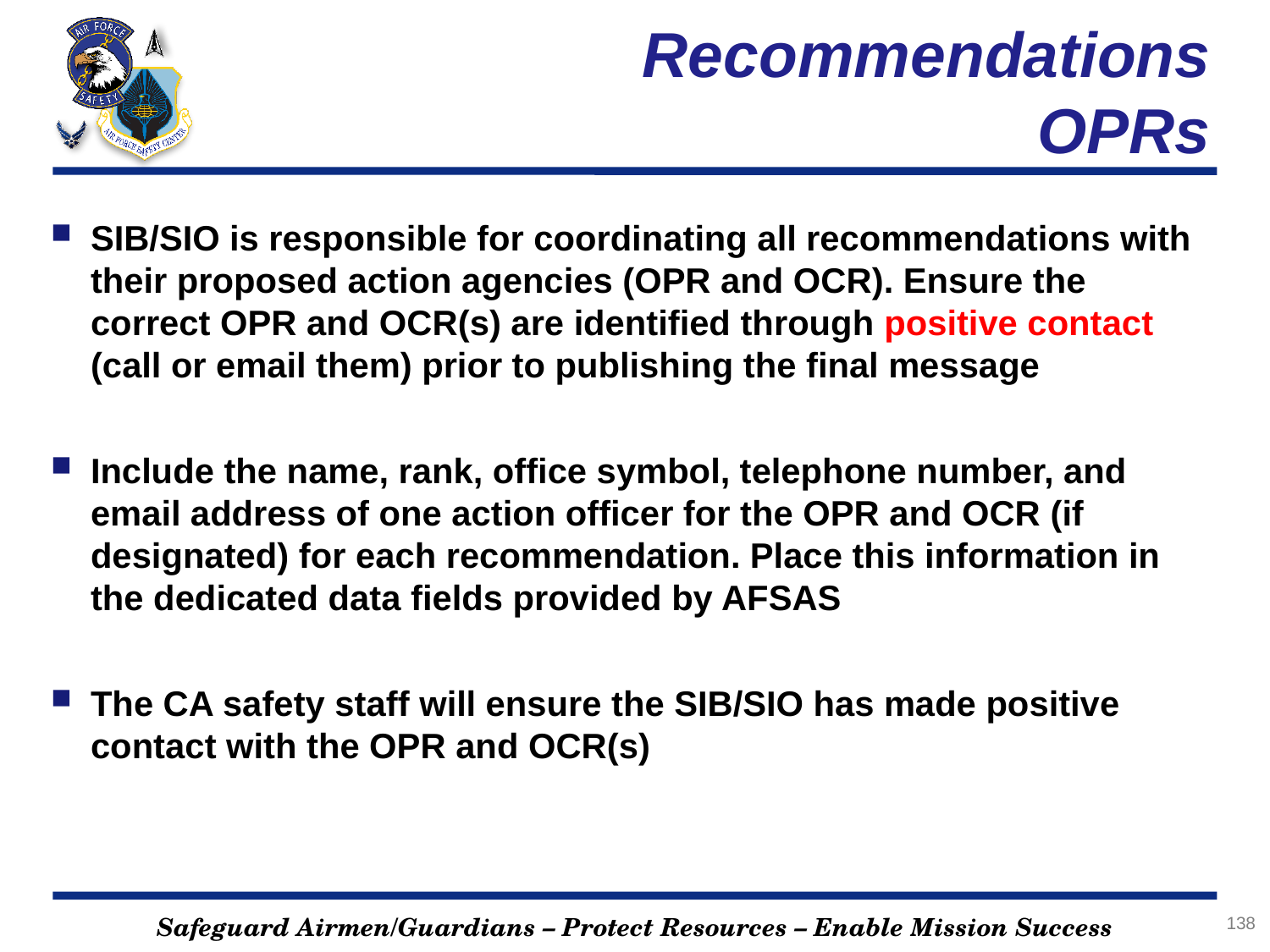

# Recommendations OPRs
SIB/SIO is responsible for coordinating all recommendations with their proposed action agencies (OPR and OCR). Ensure the correct OPR and OCR(s) are identified through positive contact (call or email them) prior to publishing the final message

Include the name, rank, office symbol, telephone number, and email address of one action officer for the OPR and OCR (if designated) for each recommendation. Place this information in the dedicated data fields provided by AFSAS

The CA safety staff will ensure the SIB/SIO has made positive contact with the OPR and OCR(s)

138